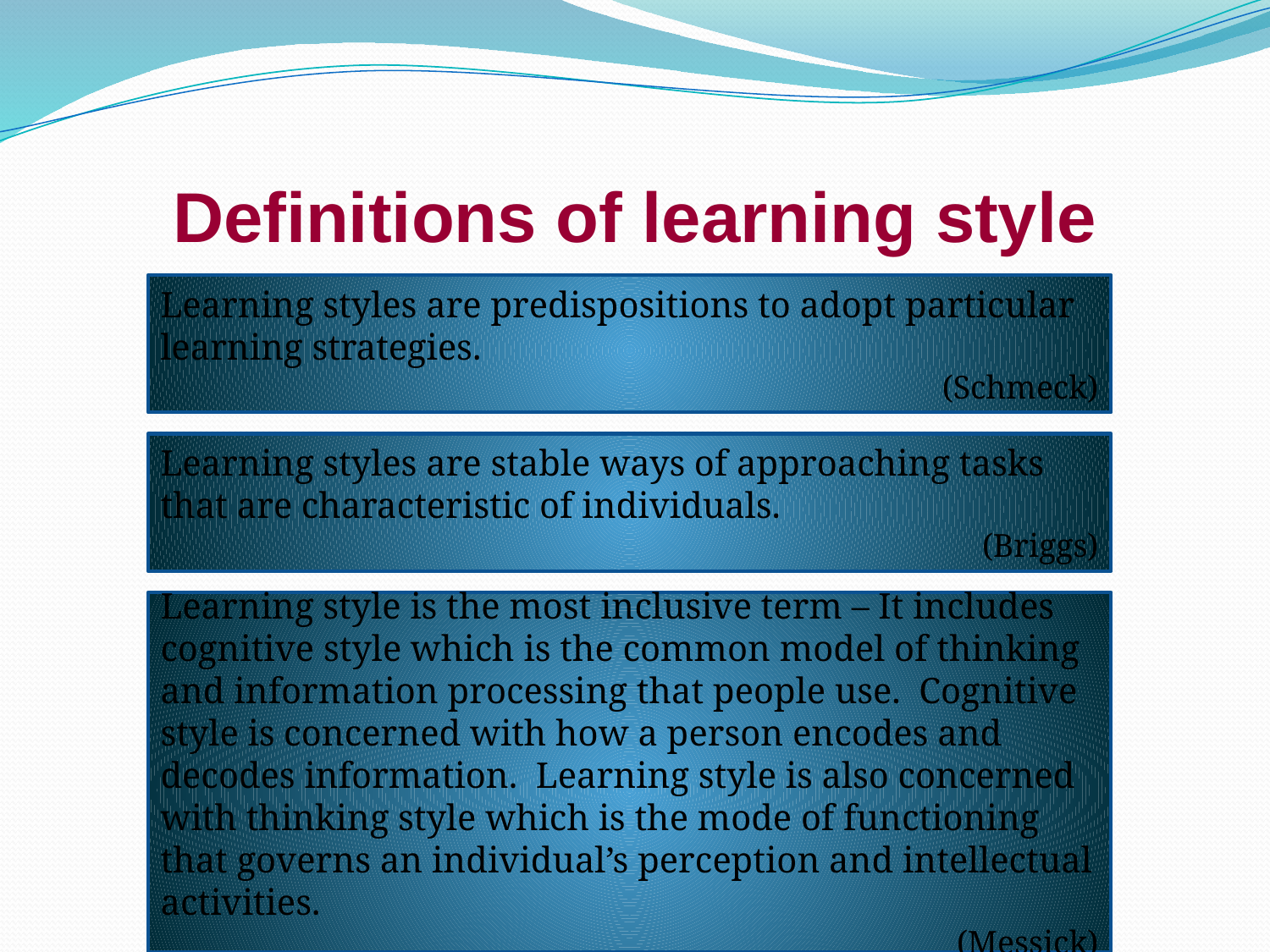

# Definitions of learning style

Learning styles are predispositions to adopt particular learning strategies.
(Schmeck)
Learning styles are stable ways of approaching tasks that are characteristic of individuals.
(Briggs)
Learning style is the most inclusive term – It includes cognitive style which is the common model of thinking and information processing that people use.  Cognitive style is concerned with how a person encodes and decodes information.  Learning style is also concerned with thinking style which is the mode of functioning that governs an individual’s perception and intellectual activities.
(Messick)